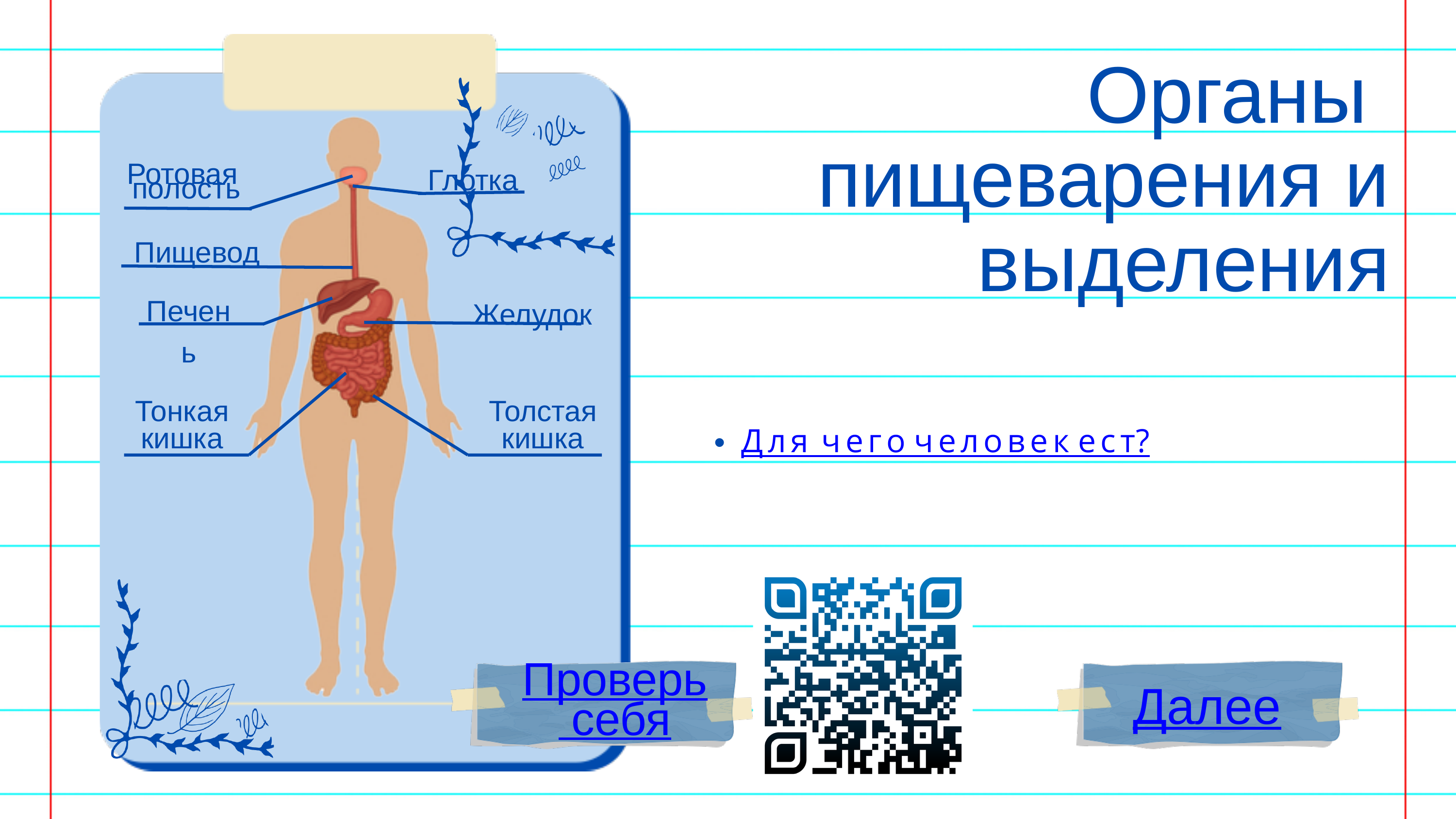

Органы
пищеварения и выделения

Ротовая
полость
Глотка

Пищевод

Печень
Желудок

Тонкая
кишка
Толстая
кишка
Для чего человек ест?

Далее
Проверь
 себя